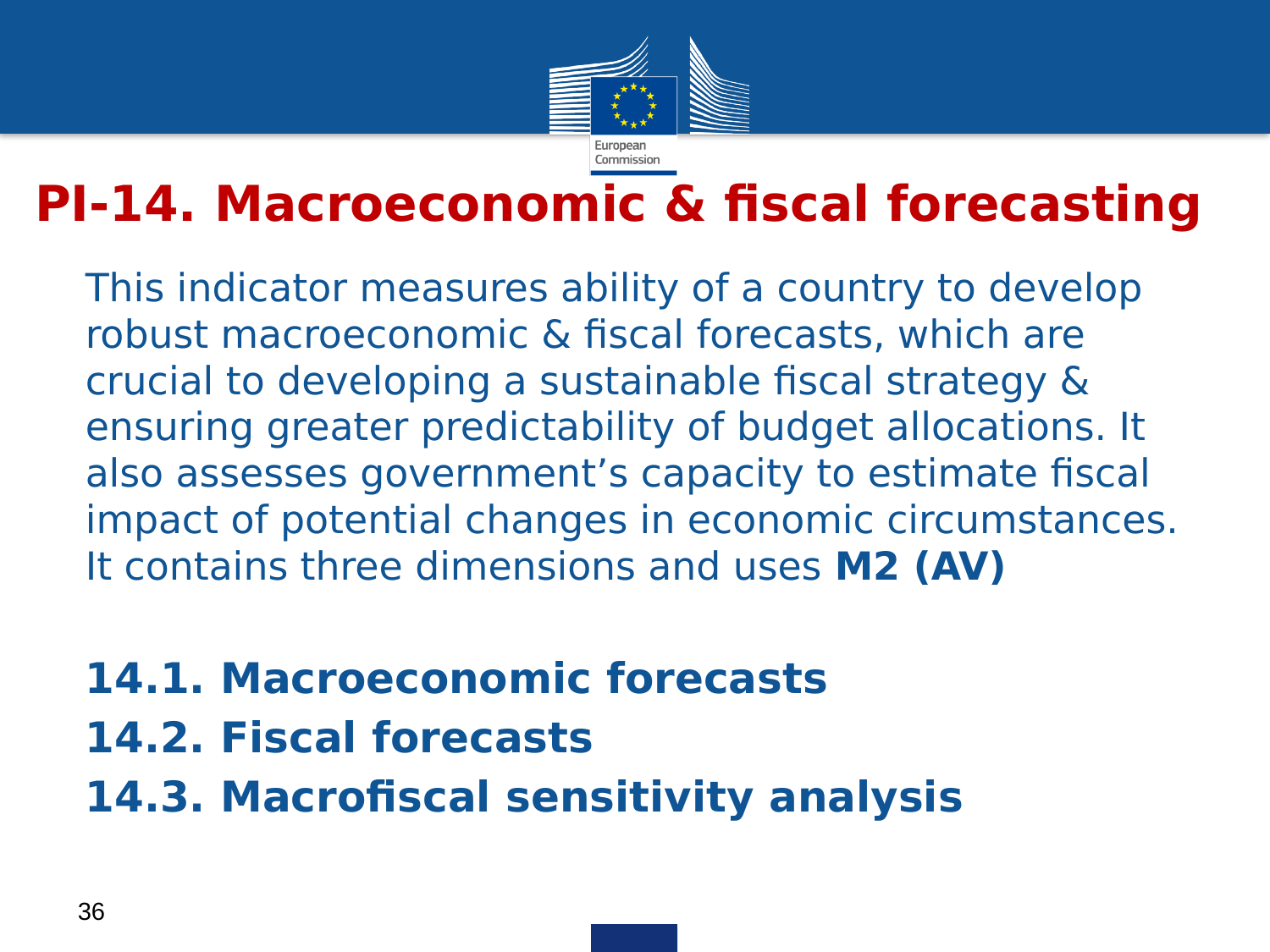

# PI-14. Macroeconomic & fiscal forecasting
This indicator measures ability of a country to develop robust macroeconomic & fiscal forecasts, which are crucial to developing a sustainable fiscal strategy & ensuring greater predictability of budget allocations. It also assesses government’s capacity to estimate fiscal impact of potential changes in economic circumstances. It contains three dimensions and uses M2 (AV)

14.1. Macroeconomic forecasts
14.2. Fiscal forecasts
14.3. Macrofiscal sensitivity analysis

36